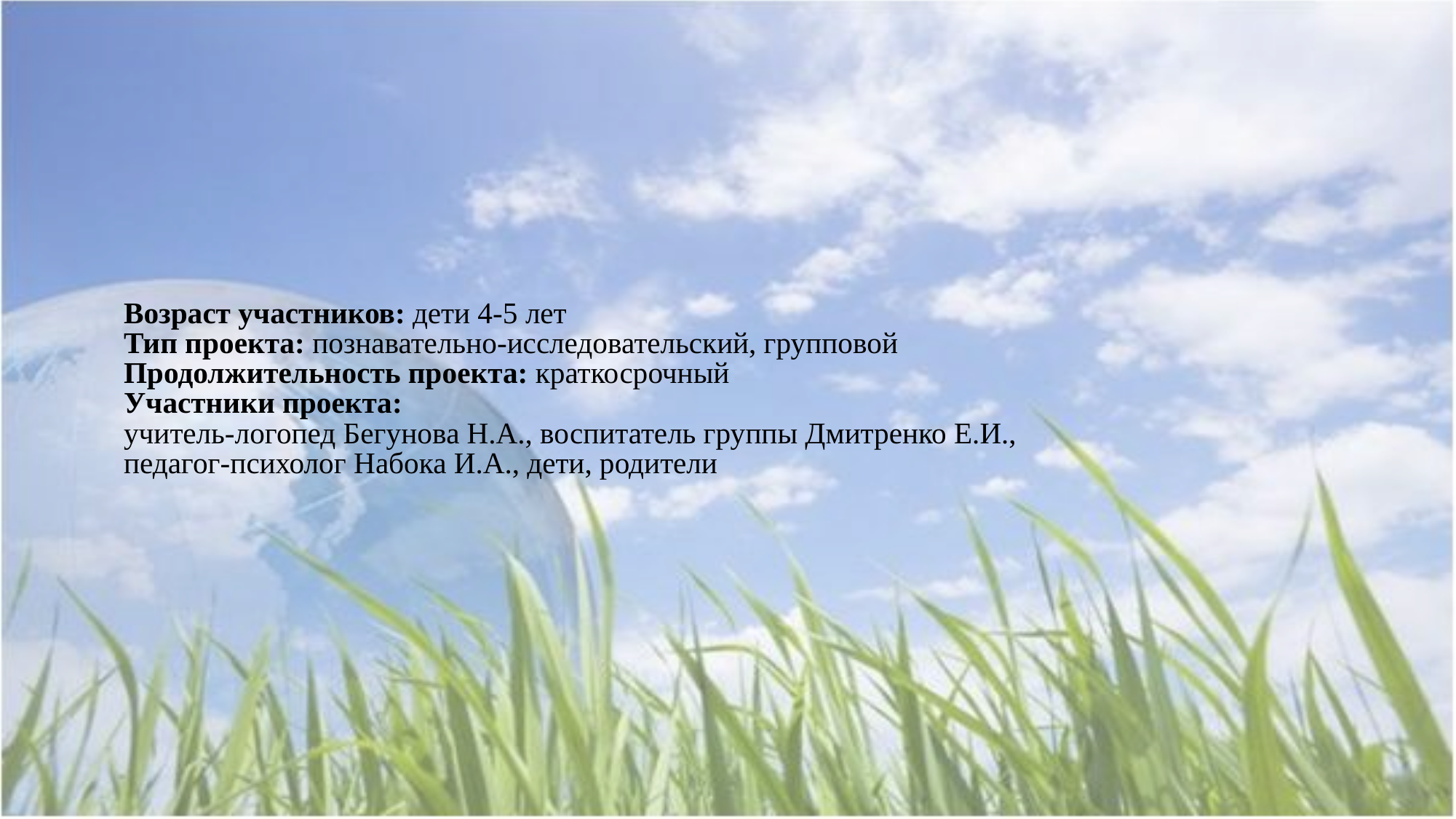

# Возраст участников: дети 4-5 лет Тип проекта: познавательно-исследовательский, групповой Продолжительность проекта: краткосрочный Участники проекта: учитель-логопед Бегунова Н.А., воспитатель группы Дмитренко Е.И., педагог-психолог Набока И.А., дети, родители